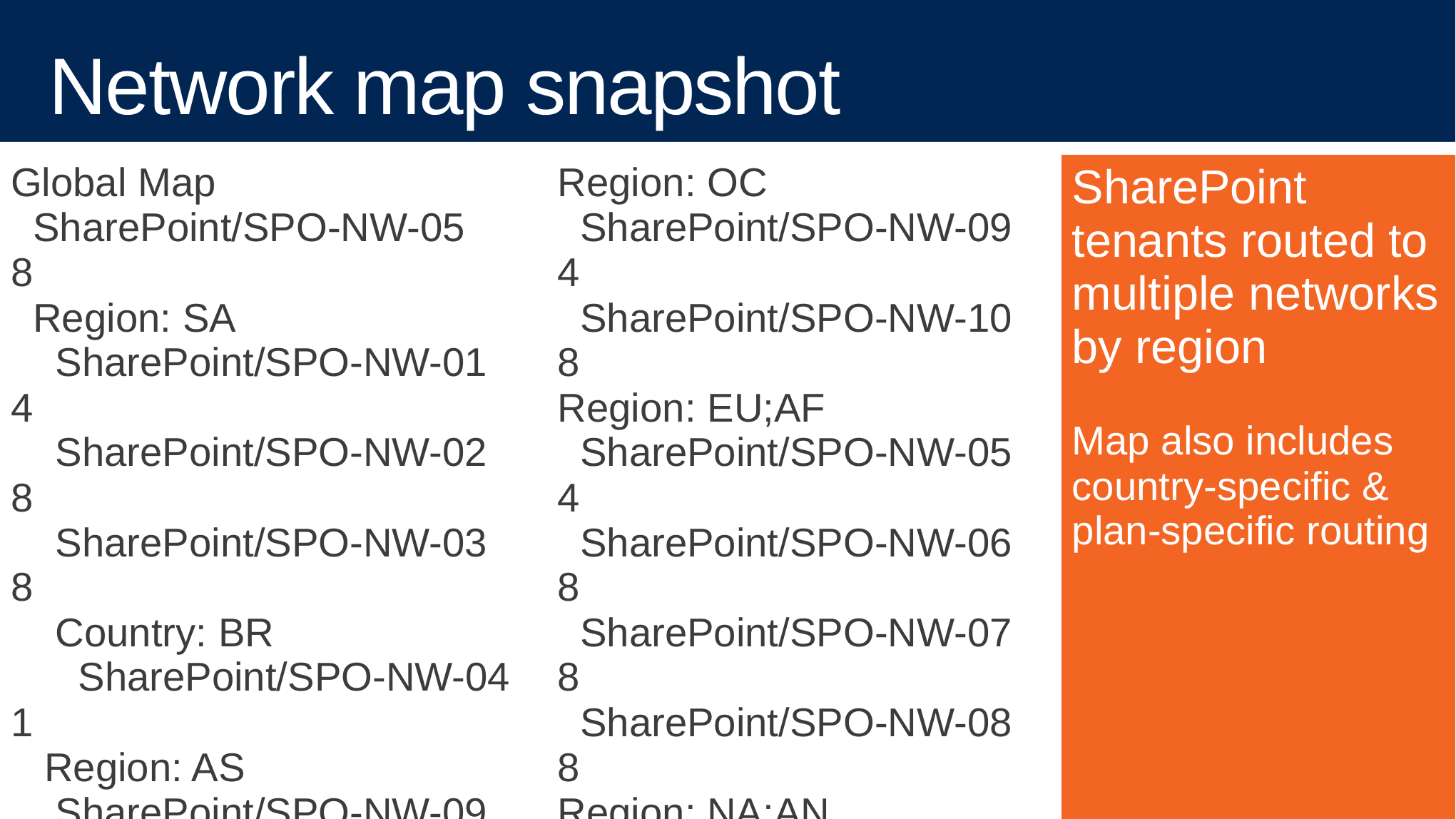

# Network map snapshot
| Global Map SharePoint/SPO-NW-05 8 Region: SA SharePoint/SPO-NW-01 4 SharePoint/SPO-NW-02 8 SharePoint/SPO-NW-03 8 Country: BR SharePoint/SPO-NW-04 1 Region: AS SharePoint/SPO-NW-09 4 SharePoint/SPO-NW-10 8 | Region: OC SharePoint/SPO-NW-09 4 SharePoint/SPO-NW-10 8 Region: EU;AF SharePoint/SPO-NW-05 4 SharePoint/SPO-NW-06 8 SharePoint/SPO-NW-07 8 SharePoint/SPO-NW-08 8 Region: NA;AN SharePoint/SPO-NW-01 4 SharePoint/SPO-NW-02 8 SharePoint/SPO-NW-03 8 | SharePoint tenants routed to multiple networks by region Map also includes country-specific & plan-specific routing |
| --- | --- | --- |